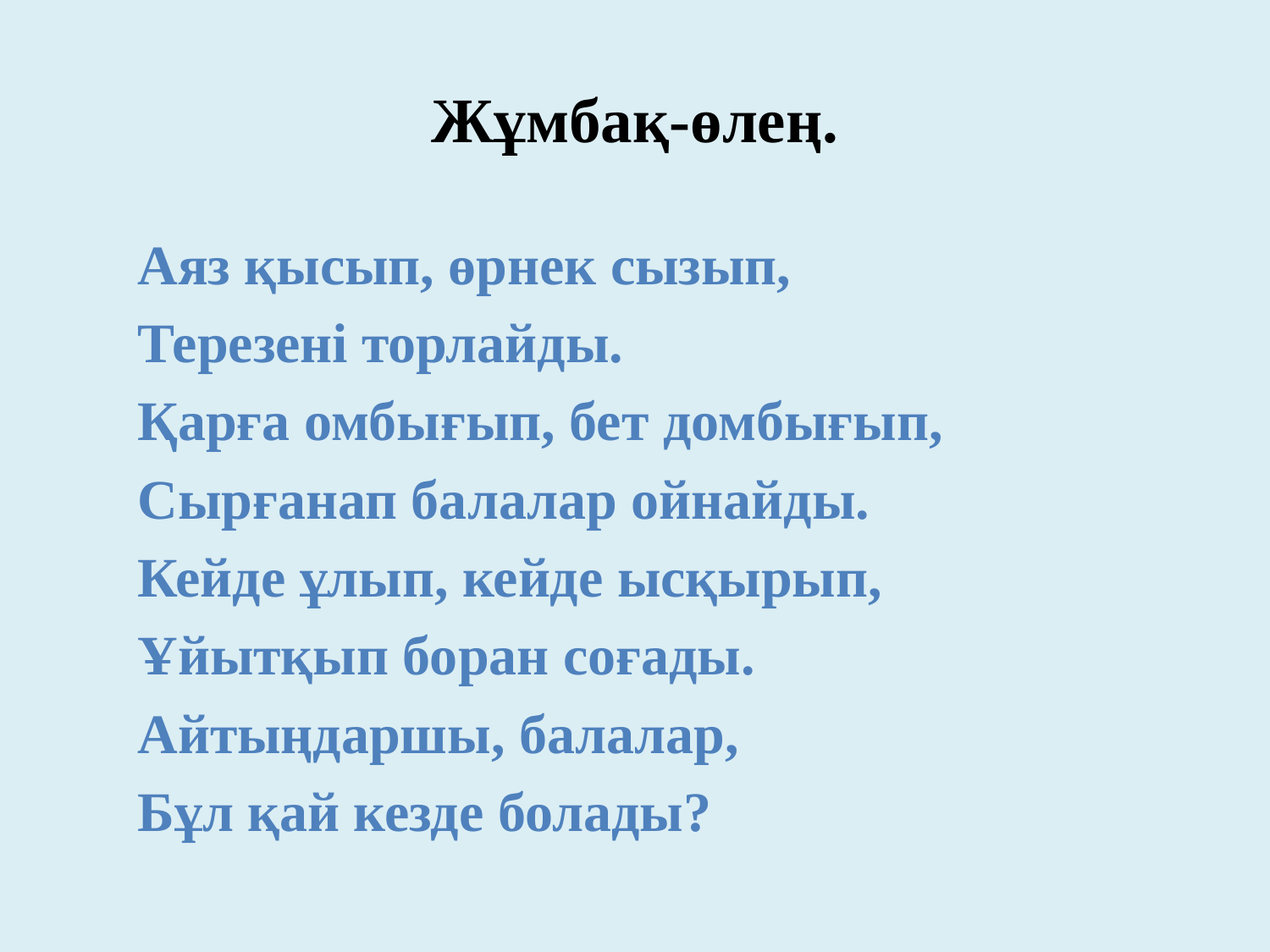

# Жұмбақ-өлең.
Аяз қысып, өрнек сызып,
Терезені торлайды.
Қарға омбығып, бет домбығып,
Сырғанап балалар ойнайды.
Кейде ұлып, кейде ысқырып,
Ұйытқып боран соғады.
Айтыңдаршы, балалар,
Бұл қай кезде болады?